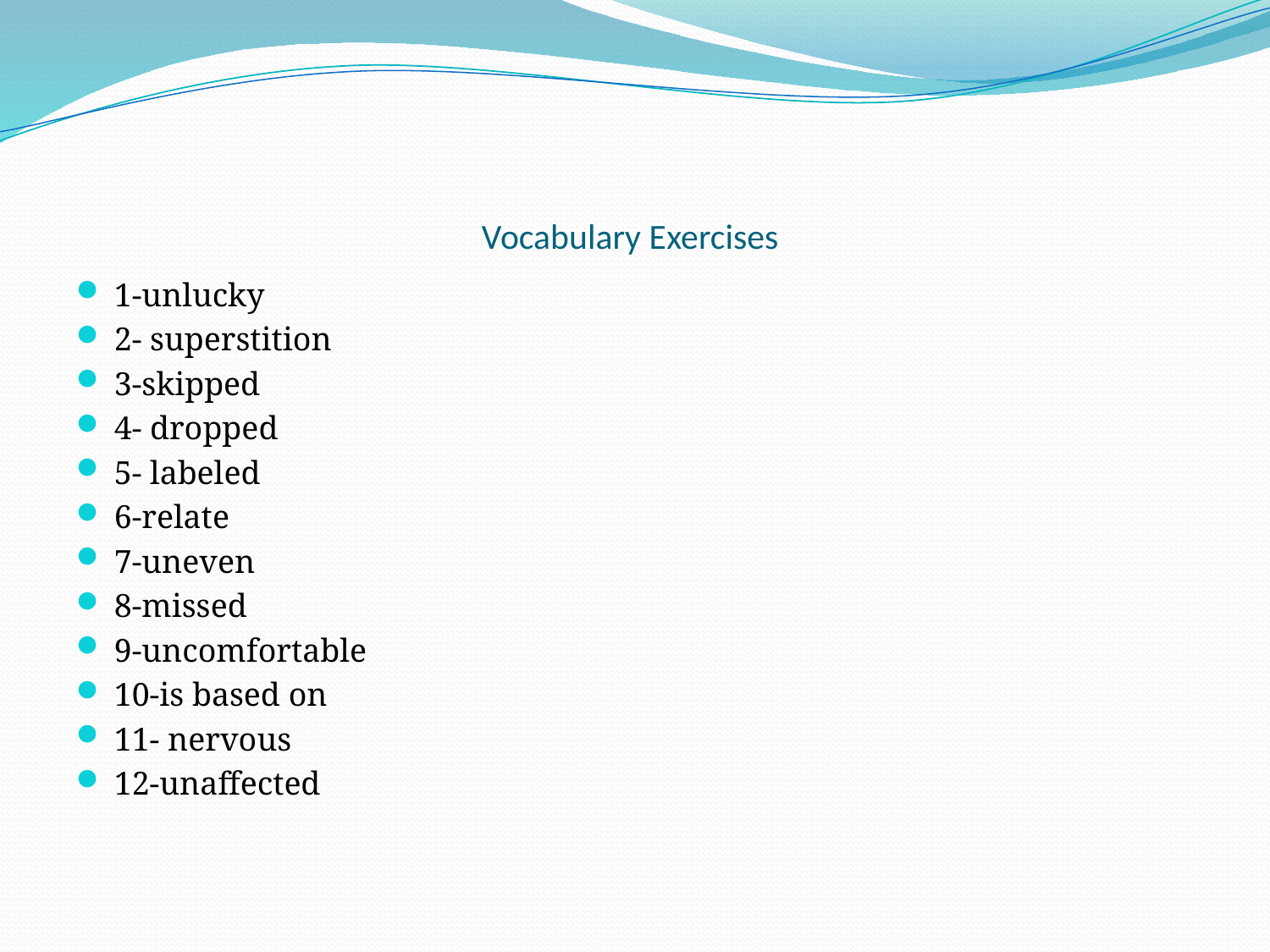

# Vocabulary Exercises
1-unlucky
2- superstition
3-skipped
4- dropped
5- labeled
6-relate
7-uneven
8-missed
9-uncomfortable
10-is based on
11- nervous
12-unaffected